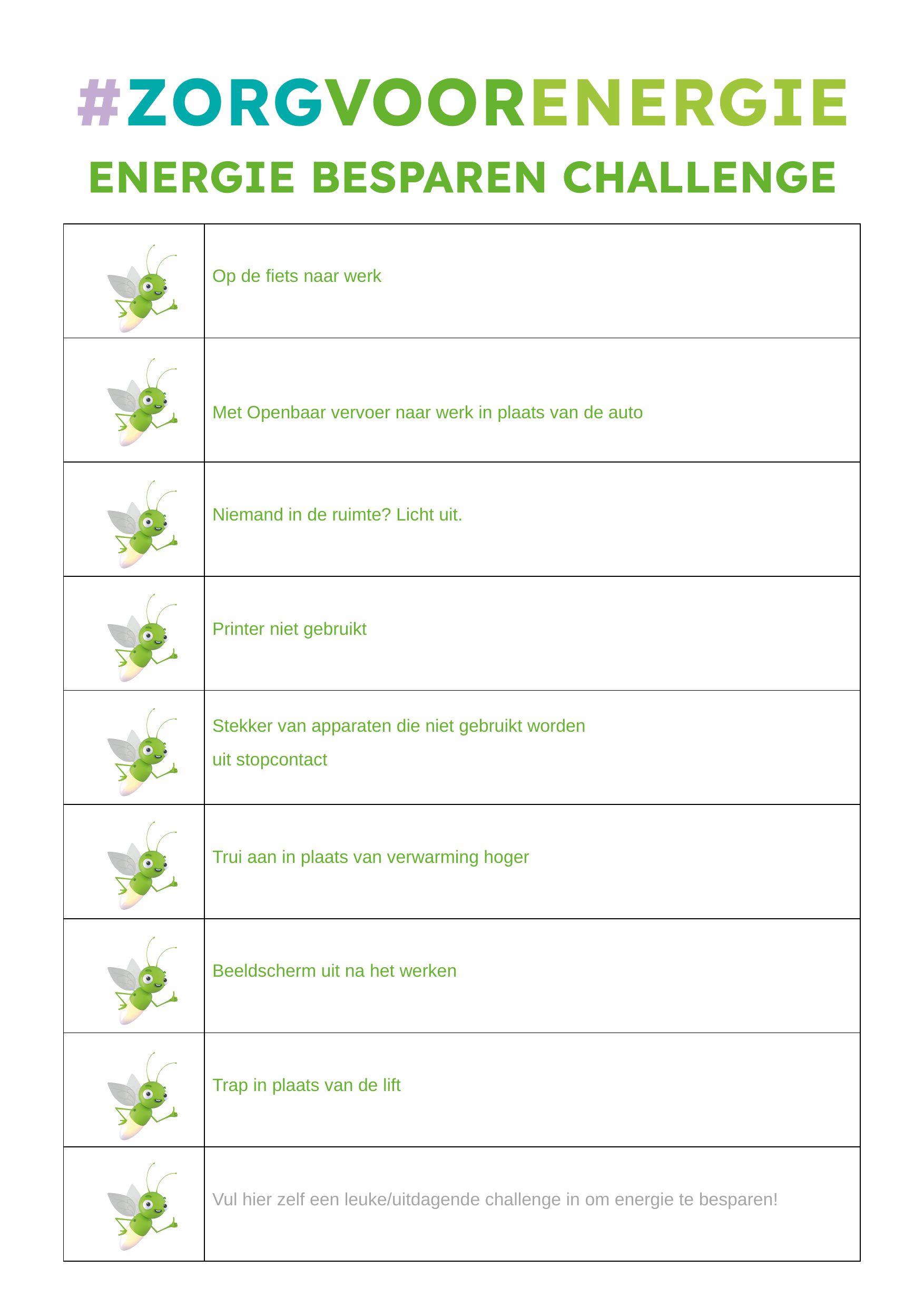

|  | Op de fiets naar werk |
| --- | --- |
|  | Met Openbaar vervoer naar werk in plaats van de auto |
|  | Niemand in de ruimte? Licht uit. |
|  | Printer niet gebruikt |
|  | Stekker van apparaten die niet gebruikt worden uit stopcontact |
|  | Trui aan in plaats van verwarming hoger |
|  | Beeldscherm uit na het werken |
|  | Trap in plaats van de lift |
|  | Vul hier zelf een leuke/uitdagende challenge in om energie te besparen! |